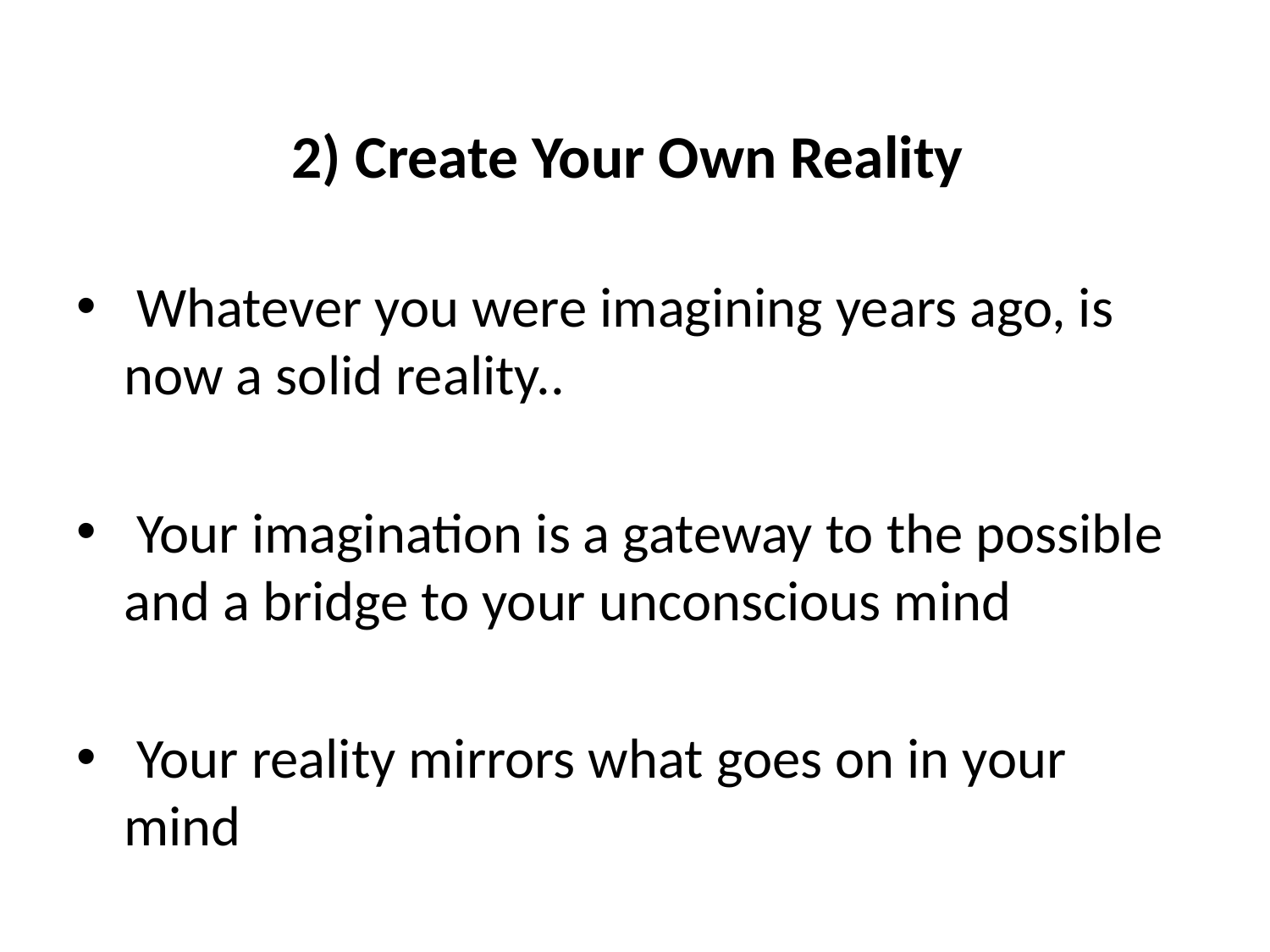

# 2) Create Your Own Reality
 Whatever you were imagining years ago, is now a solid reality..

 Your imagination is a gateway to the possible and a bridge to your unconscious mind

 Your reality mirrors what goes on in your mind